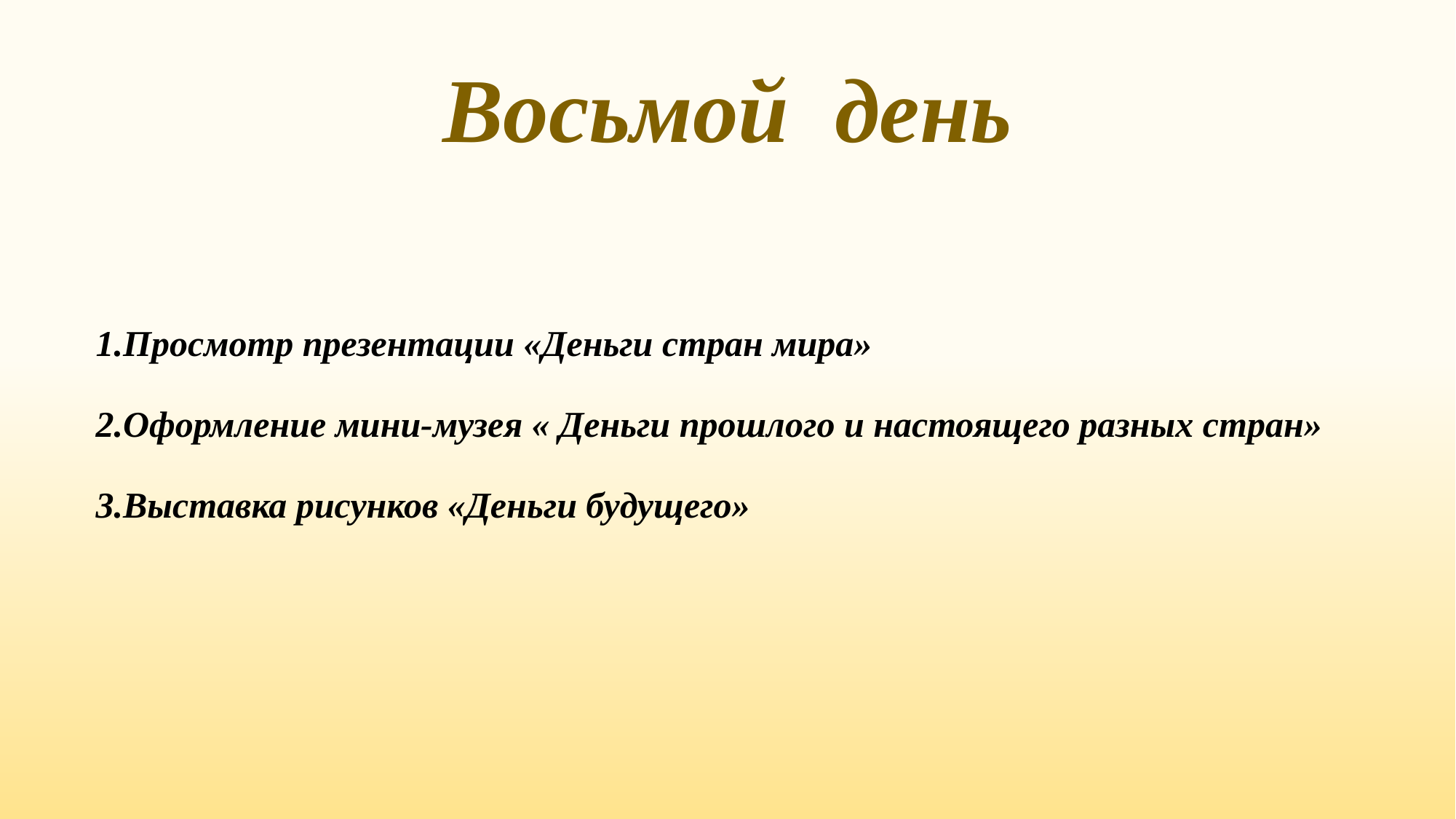

# Восьмой  день
1.Просмотр презентации «Деньги стран мира»
2.Оформление мини-музея « Деньги прошлого и настоящего разных стран»
3.Выставка рисунков «Деньги будущего»